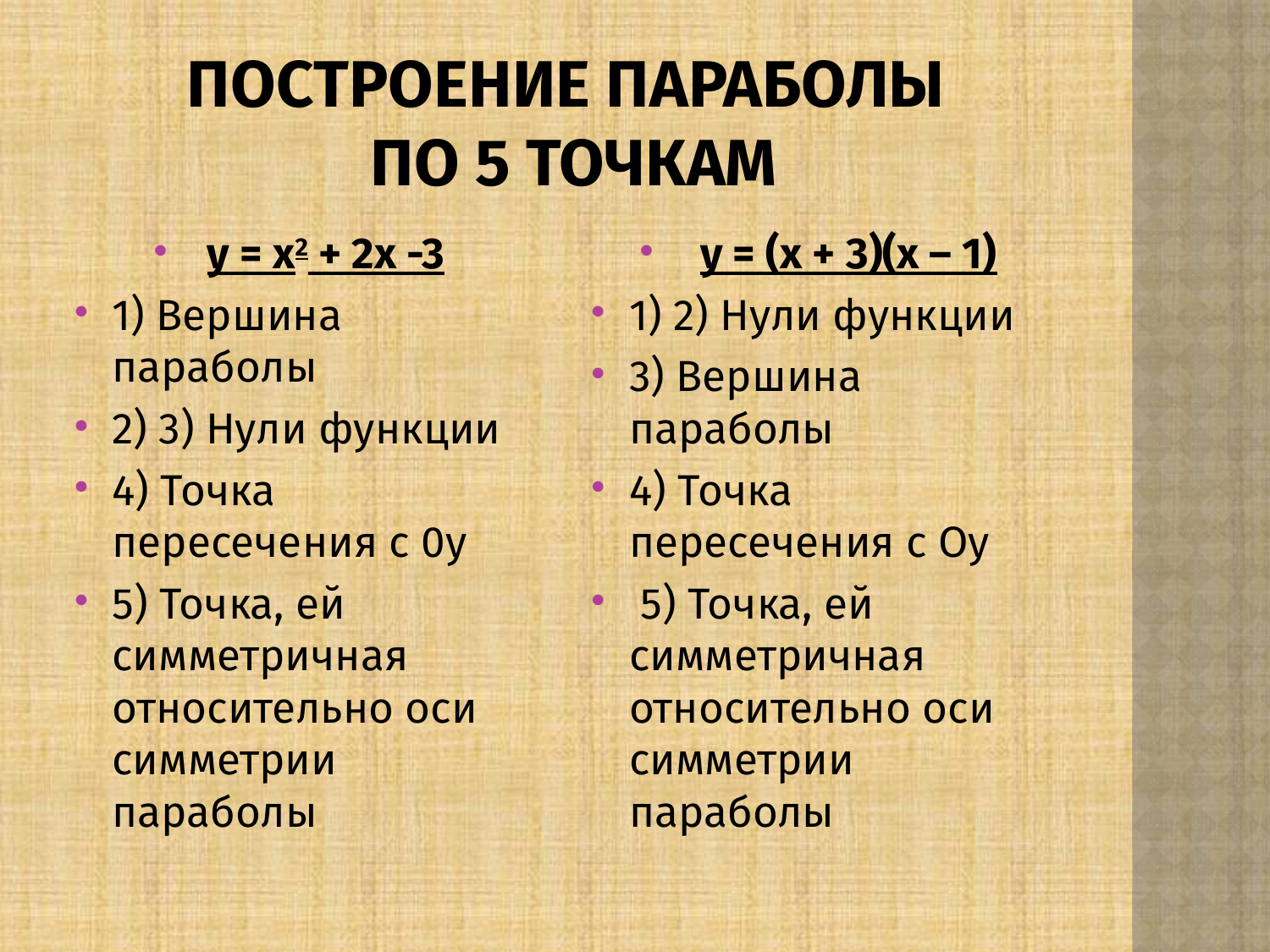

# Построение параболы по 5 точкам
y = x2 + 2x -3
1) Вершина параболы
2) 3) Нули функции
4) Точка пересечения с 0у
5) Точка, ей симметричная относительно оси симметрии параболы
 у = (x + 3)(x – 1)
1) 2) Нули функции
3) Вершина параболы
4) Точка пересечения с Oу
 5) Точка, ей симметричная относительно оси симметрии параболы